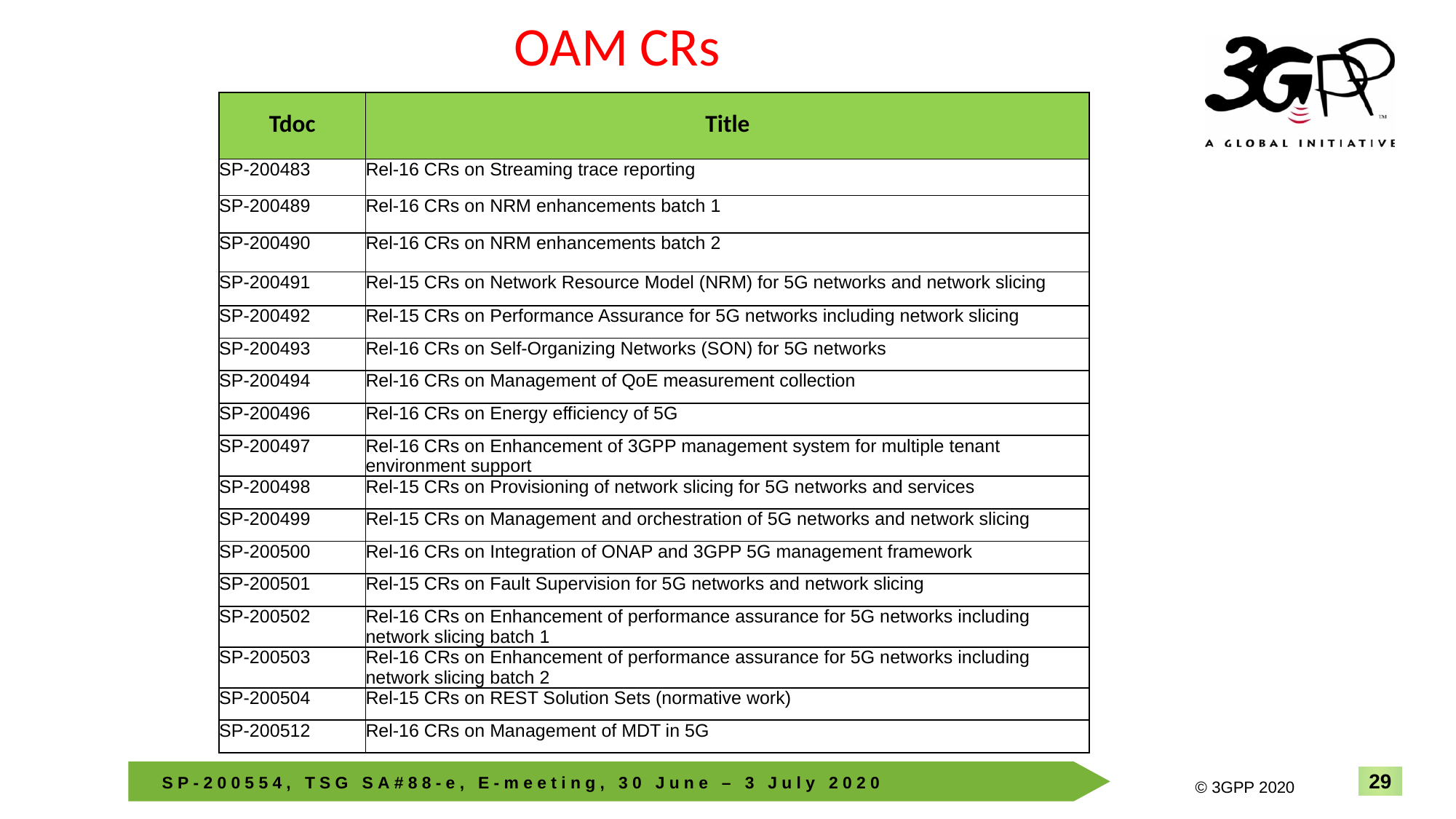

# OAM CRs
| Tdoc | Title |
| --- | --- |
| SP-200483 | Rel-16 CRs on Streaming trace reporting |
| SP-200489 | Rel-16 CRs on NRM enhancements batch 1 |
| SP-200490 | Rel-16 CRs on NRM enhancements batch 2 |
| SP-200491 | Rel-15 CRs on Network Resource Model (NRM) for 5G networks and network slicing |
| SP-200492 | Rel-15 CRs on Performance Assurance for 5G networks including network slicing |
| SP-200493 | Rel-16 CRs on Self-Organizing Networks (SON) for 5G networks |
| SP-200494 | Rel-16 CRs on Management of QoE measurement collection |
| SP-200496 | Rel-16 CRs on Energy efficiency of 5G |
| SP-200497 | Rel-16 CRs on Enhancement of 3GPP management system for multiple tenant environment support |
| SP-200498 | Rel-15 CRs on Provisioning of network slicing for 5G networks and services |
| SP-200499 | Rel-15 CRs on Management and orchestration of 5G networks and network slicing |
| SP-200500 | Rel-16 CRs on Integration of ONAP and 3GPP 5G management framework |
| SP-200501 | Rel-15 CRs on Fault Supervision for 5G networks and network slicing |
| SP-200502 | Rel-16 CRs on Enhancement of performance assurance for 5G networks including network slicing batch 1 |
| SP-200503 | Rel-16 CRs on Enhancement of performance assurance for 5G networks including network slicing batch 2 |
| SP-200504 | Rel-15 CRs on REST Solution Sets (normative work) |
| SP-200512 | Rel-16 CRs on Management of MDT in 5G |